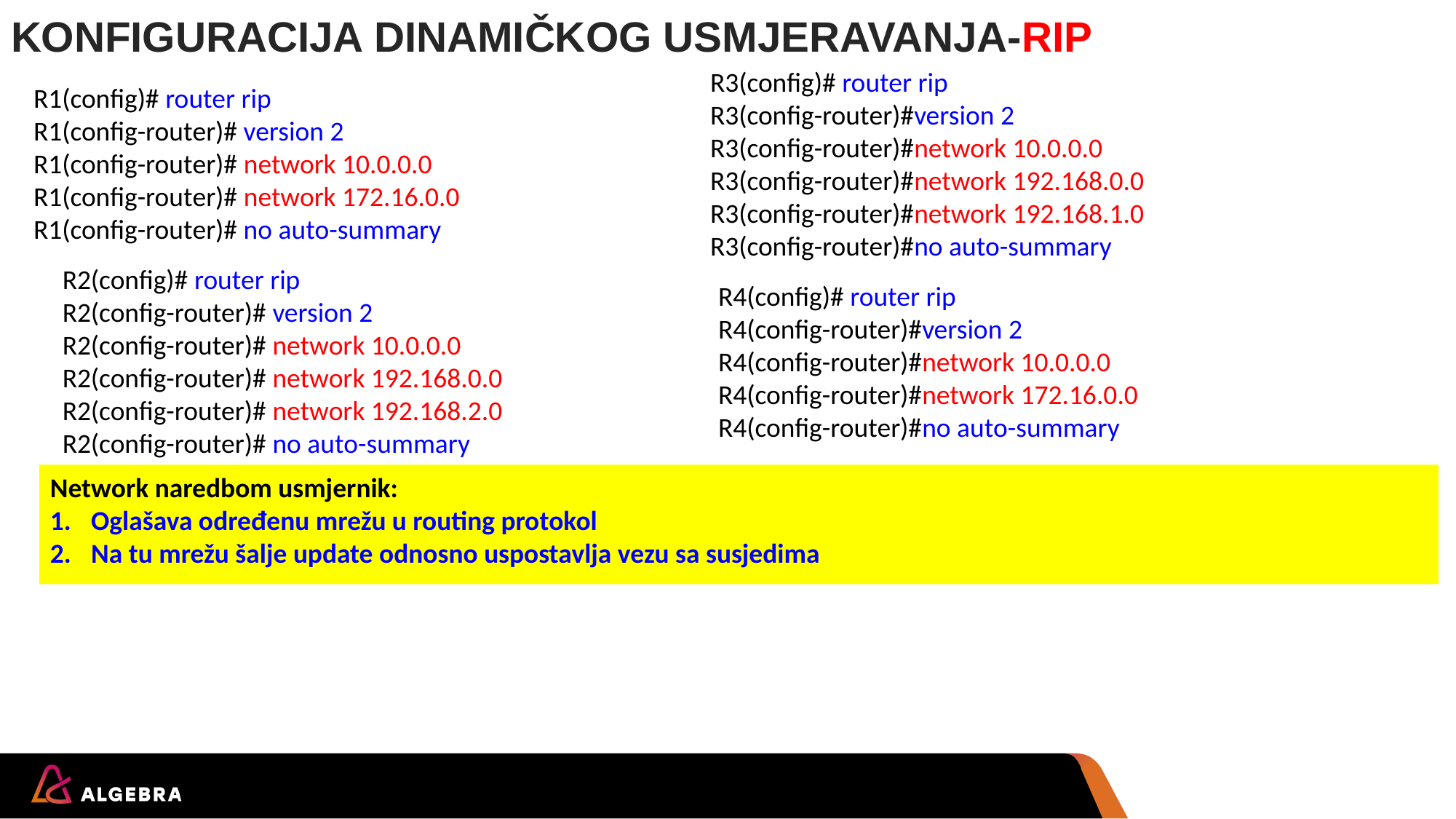

# KONFIGURACIJA DINAMIČKOG USMJERAVANJA-RIP
 R3(config)# router rip
 R3(config-router)#version 2
 R3(config-router)#network 10.0.0.0
 R3(config-router)#network 192.168.0.0
 R3(config-router)#network 192.168.1.0
 R3(config-router)#no auto-summary
 R1(config)# router rip
 R1(config-router)# version 2
 R1(config-router)# network 10.0.0.0
 R1(config-router)# network 172.16.0.0
 R1(config-router)# no auto-summary

 R2(config)# router rip
 R2(config-router)# version 2
 R2(config-router)# network 10.0.0.0
 R2(config-router)# network 192.168.0.0
 R2(config-router)# network 192.168.2.0
 R2(config-router)# no auto-summary
R4(config)# router rip
R4(config-router)#version 2
R4(config-router)#network 10.0.0.0
R4(config-router)#network 172.16.0.0
R4(config-router)#no auto-summary

Network naredbom usmjernik:
Oglašava određenu mrežu u routing protokol
Na tu mrežu šalje update odnosno uspostavlja vezu sa susjedima